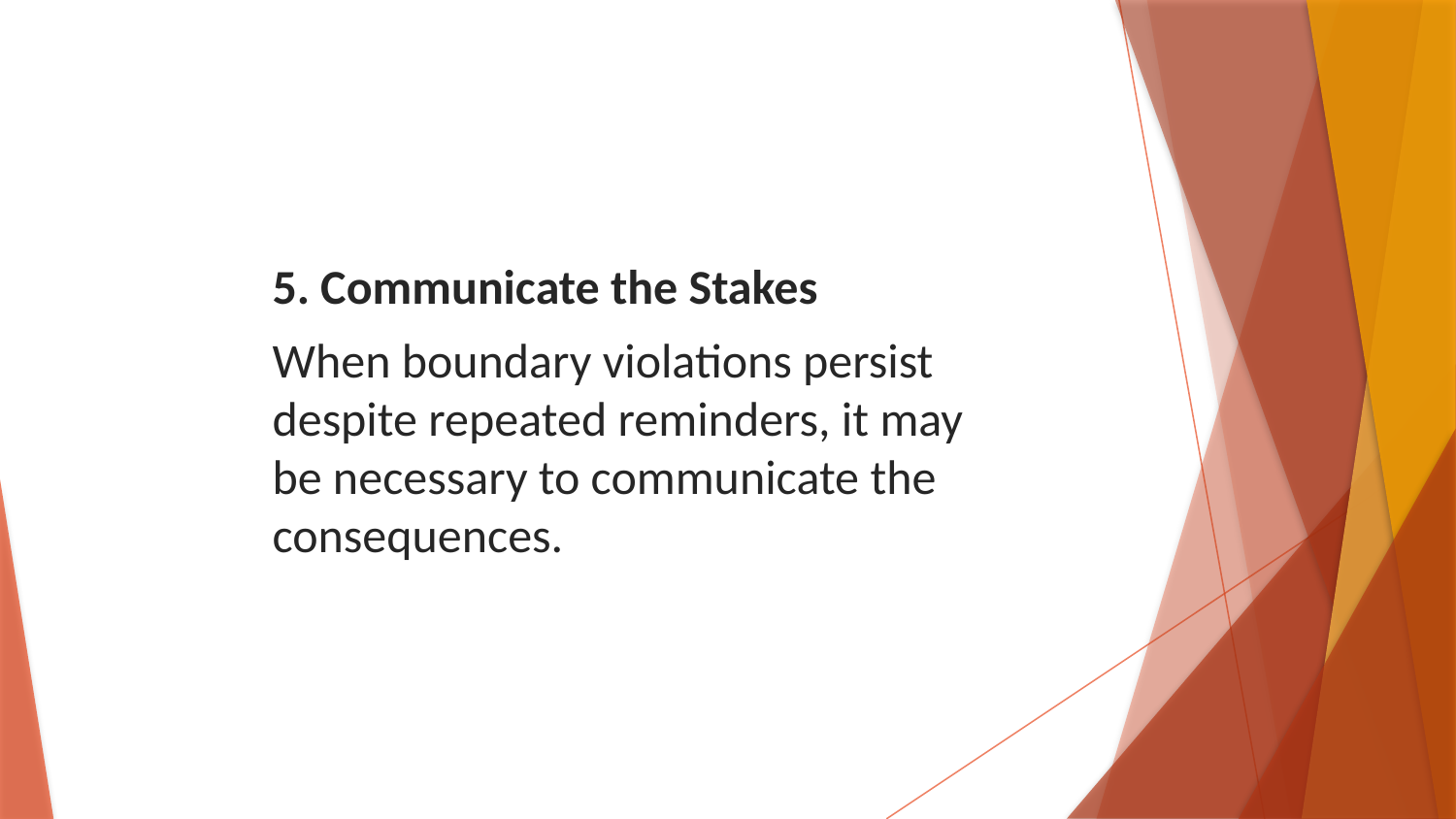

5. Communicate the Stakes
When boundary violations persist despite repeated reminders, it may be necessary to communicate the consequences.